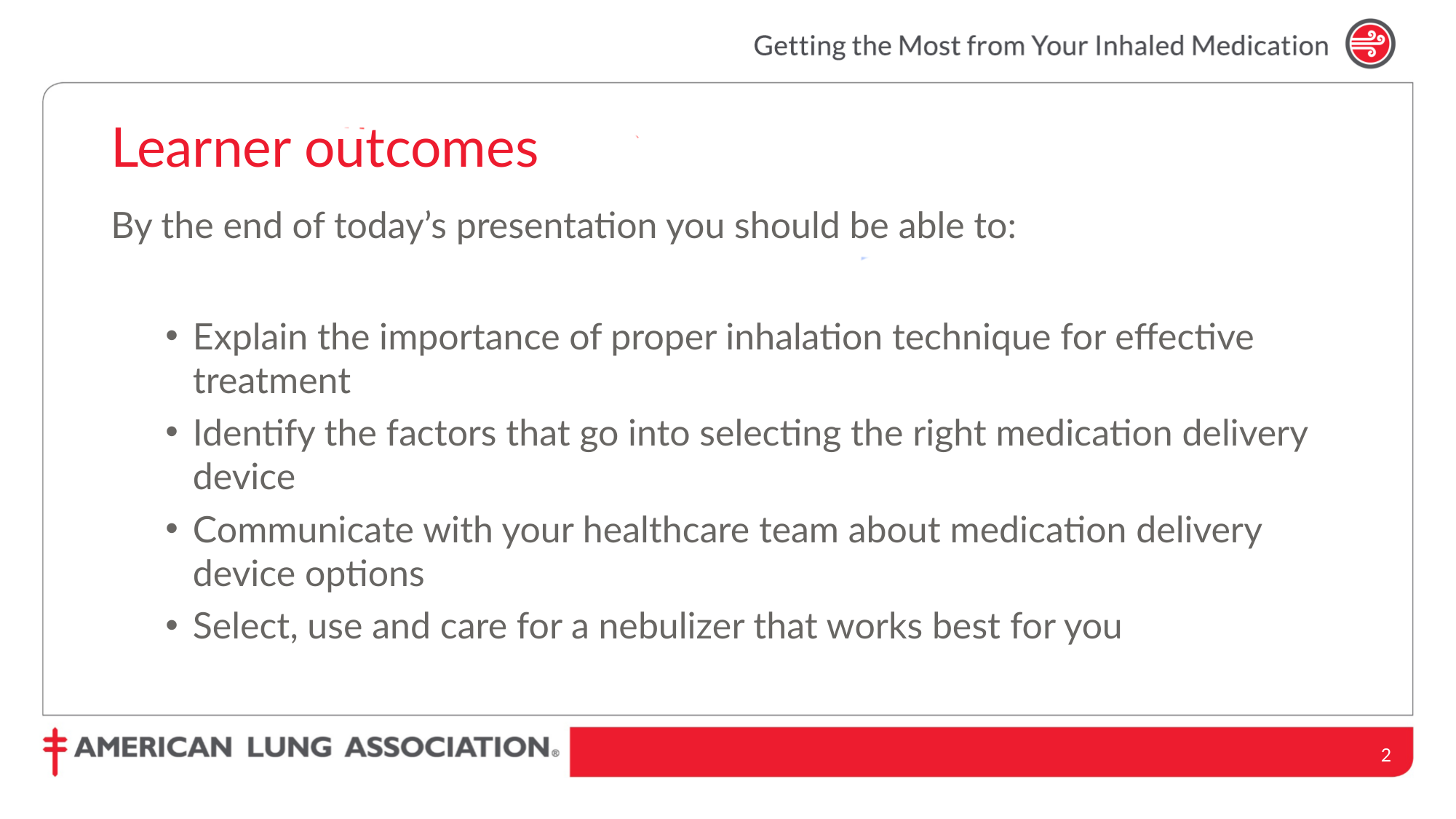

# Learner outcomes
By the end of today’s presentation you should be able to:

Explain the importance of proper inhalation technique for effective treatment
Identify the factors that go into selecting the right medication delivery device
Communicate with your healthcare team about medication delivery device options
Select, use and care for a nebulizer that works best for you
2